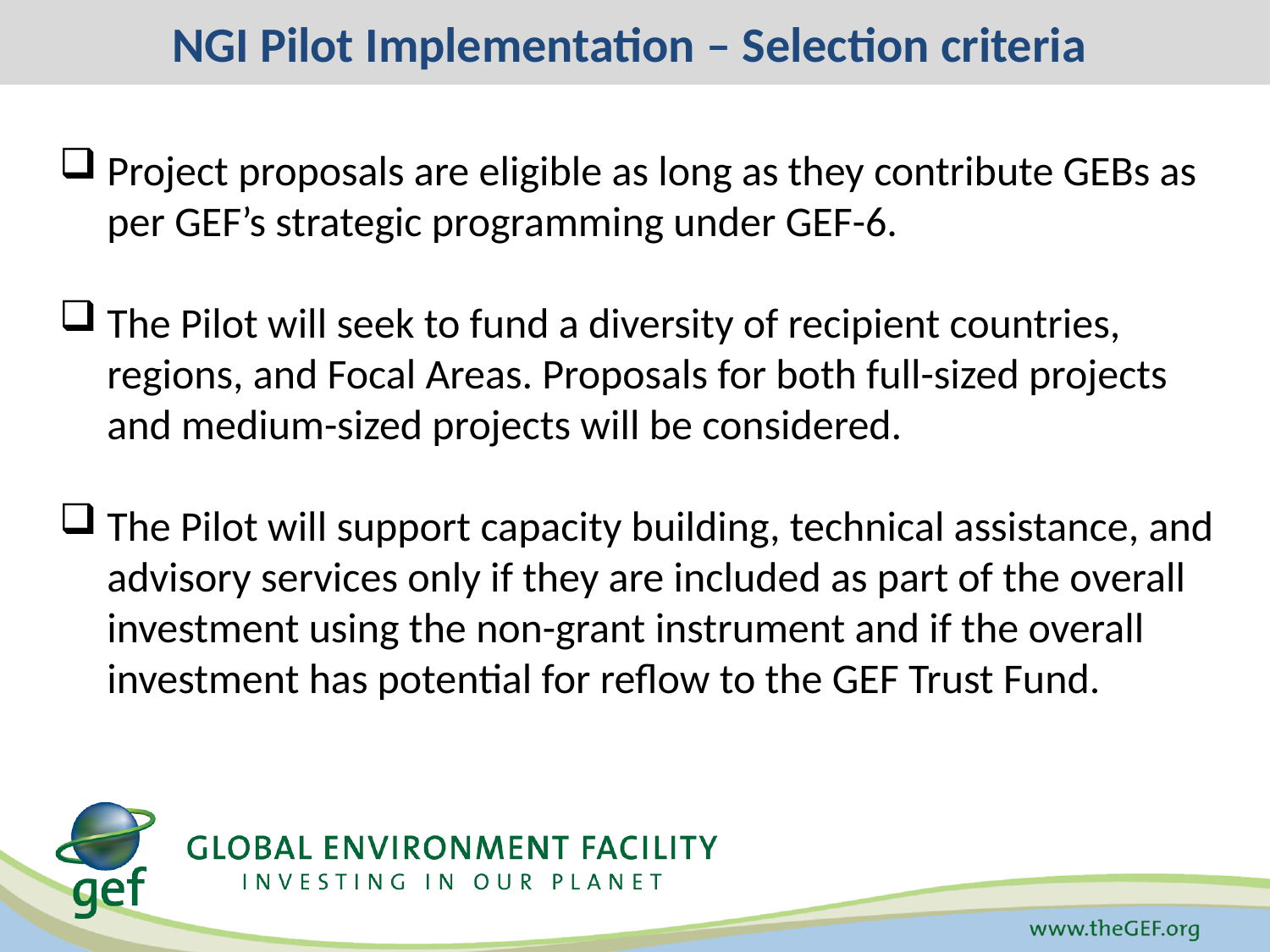

# NGI Pilot Implementation – Selection criteria

Project proposals are eligible as long as they contribute GEBs as per GEF’s strategic programming under GEF-6.

The Pilot will seek to fund a diversity of recipient countries, regions, and Focal Areas. Proposals for both full-sized projects and medium-sized projects will be considered.

The Pilot will support capacity building, technical assistance, and advisory services only if they are included as part of the overall investment using the non-grant instrument and if the overall investment has potential for reflow to the GEF Trust Fund.